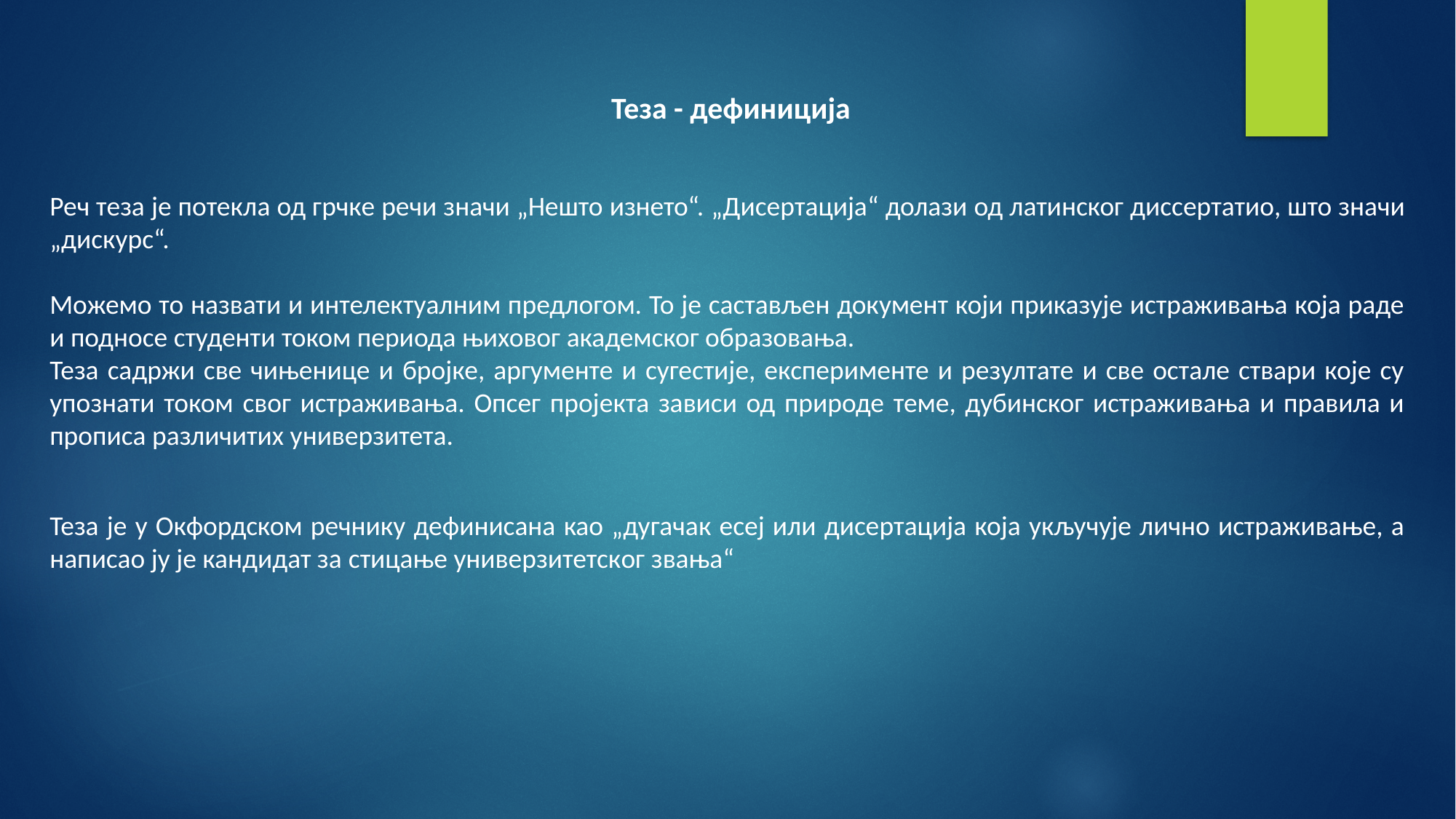

Теза - дефиниција
Реч теза је потекла од грчке речи значи „Нешто изнето“. „Дисертација“ долази од латинског диссертатио, што значи „дискурс“.

Можемо то назвати и интелектуалним предлогом. То је састављен документ који приказује истраживања која раде и подносе студенти током периода њиховог академског образовања.
Теза садржи све чињенице и бројке, аргументе и сугестије, експерименте и резултате и све остале ствари које су упознати током свог истраживања. Опсег пројекта зависи од природе теме, дубинског истраживања и правила и прописа различитих универзитета.
Теза је у Окфордском речнику дефинисана као „дугачак есеј или дисертација која укључује лично истраживање, а написао ју је кандидат за стицање универзитетског звања“